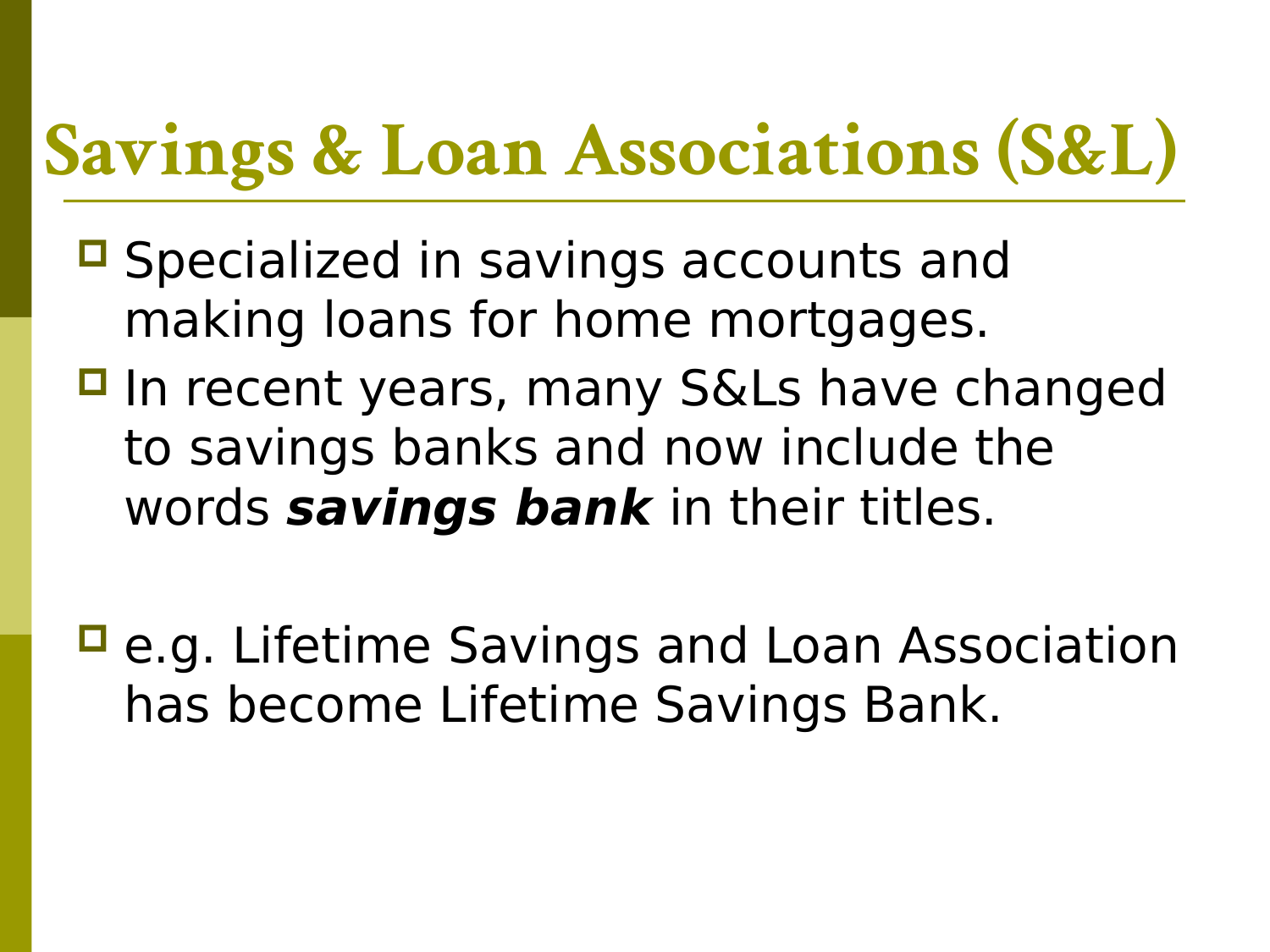

# Savings & Loan Associations (S&L)
Specialized in savings accounts and making loans for home mortgages.
In recent years, many S&Ls have changed to savings banks and now include the words savings bank in their titles.

e.g. Lifetime Savings and Loan Association has become Lifetime Savings Bank.